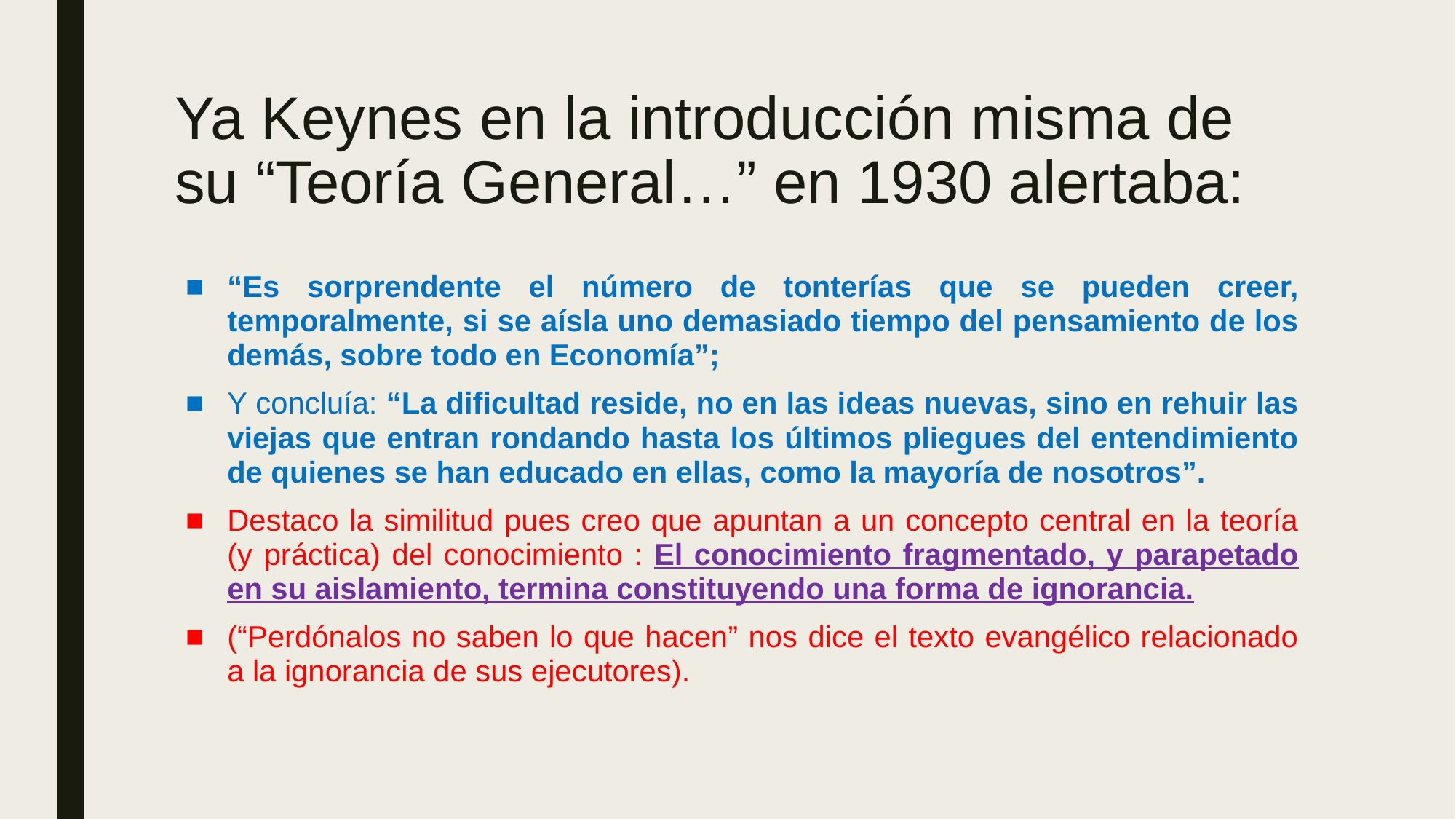

# Ya Keynes en la introducción misma de su “Teoría General…” en 1930 alertaba:

“Es sorprendente el número de tonterías que se pueden creer, temporalmente, si se aísla uno demasiado tiempo del pensamiento de los demás, sobre todo en Economía”;
Y concluía: “La dificultad reside, no en las ideas nuevas, sino en rehuir las viejas que entran rondando hasta los últimos pliegues del entendimiento de quienes se han educado en ellas, como la mayoría de nosotros”.
Destaco la similitud pues creo que apuntan a un concepto central en la teoría (y práctica) del conocimiento : El conocimiento fragmentado, y parapetado en su aislamiento, termina constituyendo una forma de ignorancia.
(“Perdónalos no saben lo que hacen” nos dice el texto evangélico relacionado a la ignorancia de sus ejecutores).